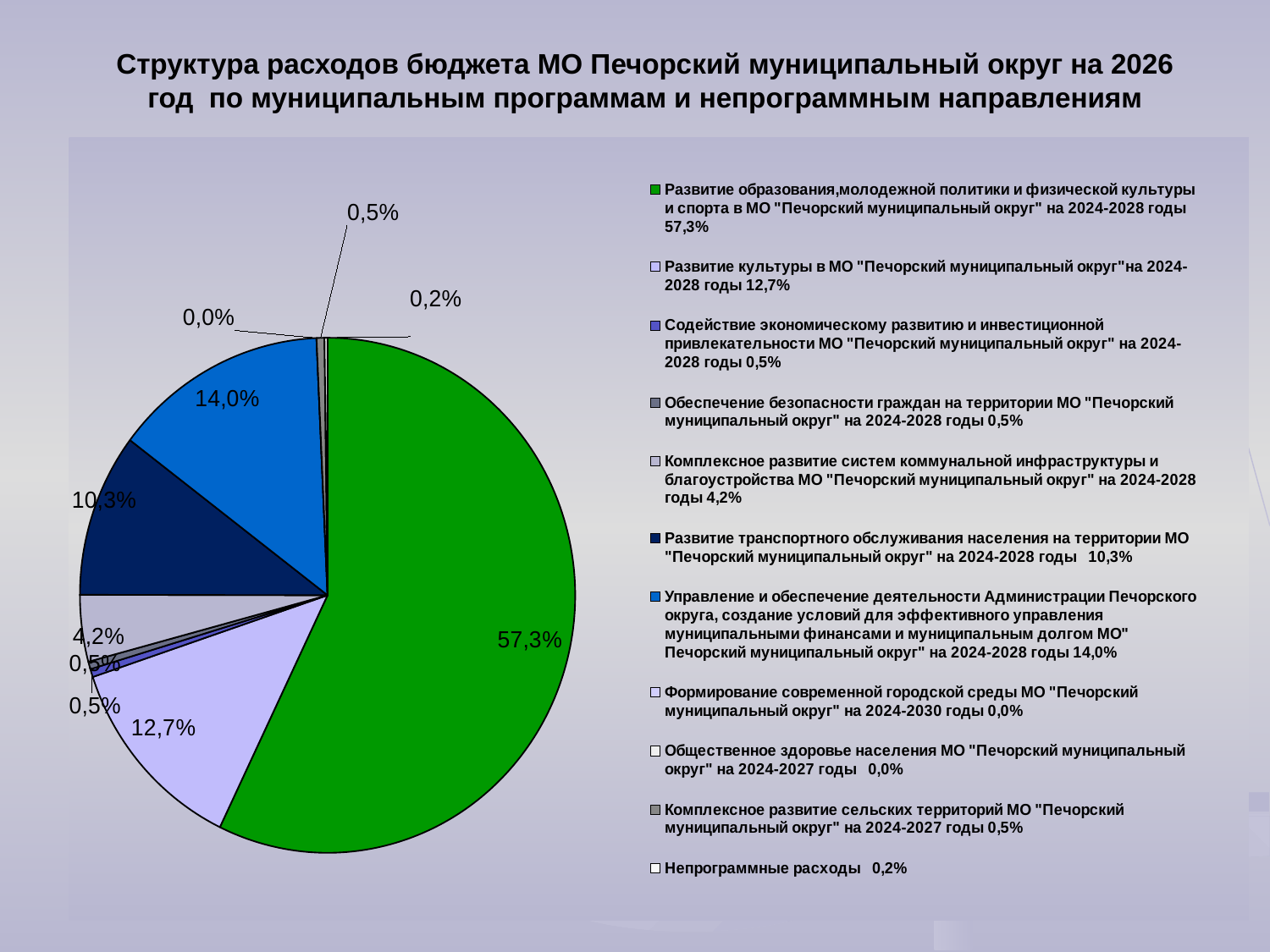

# Структура расходов бюджета МО Печорский муниципальный округ на 2026 год  по муниципальным программам и непрограммным направлениям

### Chart

| Category |  |
|---|---|
| Развитие образования,молодежной политики и физической культуры и спорта в МО "Печорский муниципальный округ" на 2024-2028 годы 57,3% | 393893.5 |
| Развитие культуры в МО "Печорский муниципальный округ"на 2024-2028 годы 12,7% | 87551.1 |
| Содействие экономическому развитию и инвестиционной привлекательности МО "Печорский муниципальный округ" на 2024-2028 годы 0,5% | 3482.9 |
| Обеспечение безопасности граждан на территории МО "Печорский муниципальный округ" на 2024-2028 годы 0,5% | 3290.5 |
| Комплексное развитие систем коммунальной инфраструктуры и благоустройства МО "Печорский муниципальный округ" на 2024-2028 годы 4,2% | 28849.3 |
| Развитие транспортного обслуживания населения на территории МО "Печорский муниципальный округ" на 2024-2028 годы   10,3% | 70735.6 |
| Управление и обеспечение деятельности Администрации Печорского округа, создание условий для эффективного управления муниципальными финансами и муниципальным долгом МО" Печорский муниципальный округ" на 2024-2028 годы 14,0% | 96454.2 |
| Формирование современной городской среды МО "Печорский муниципальный округ" на 2024-2030 годы 0,0% | 4.9 |
| Общественное здоровье населения МО "Печорский муниципальный округ" на 2024-2027 годы   0,0% | 0.0 |
| Комплексное развитие сельских территорий МО "Печорский муниципальный округ" на 2024-2027 годы 0,5% | 3556.0 |
| Непрограммные расходы   0,2% | 1349.0 |

### Chart

| Category |
|---|